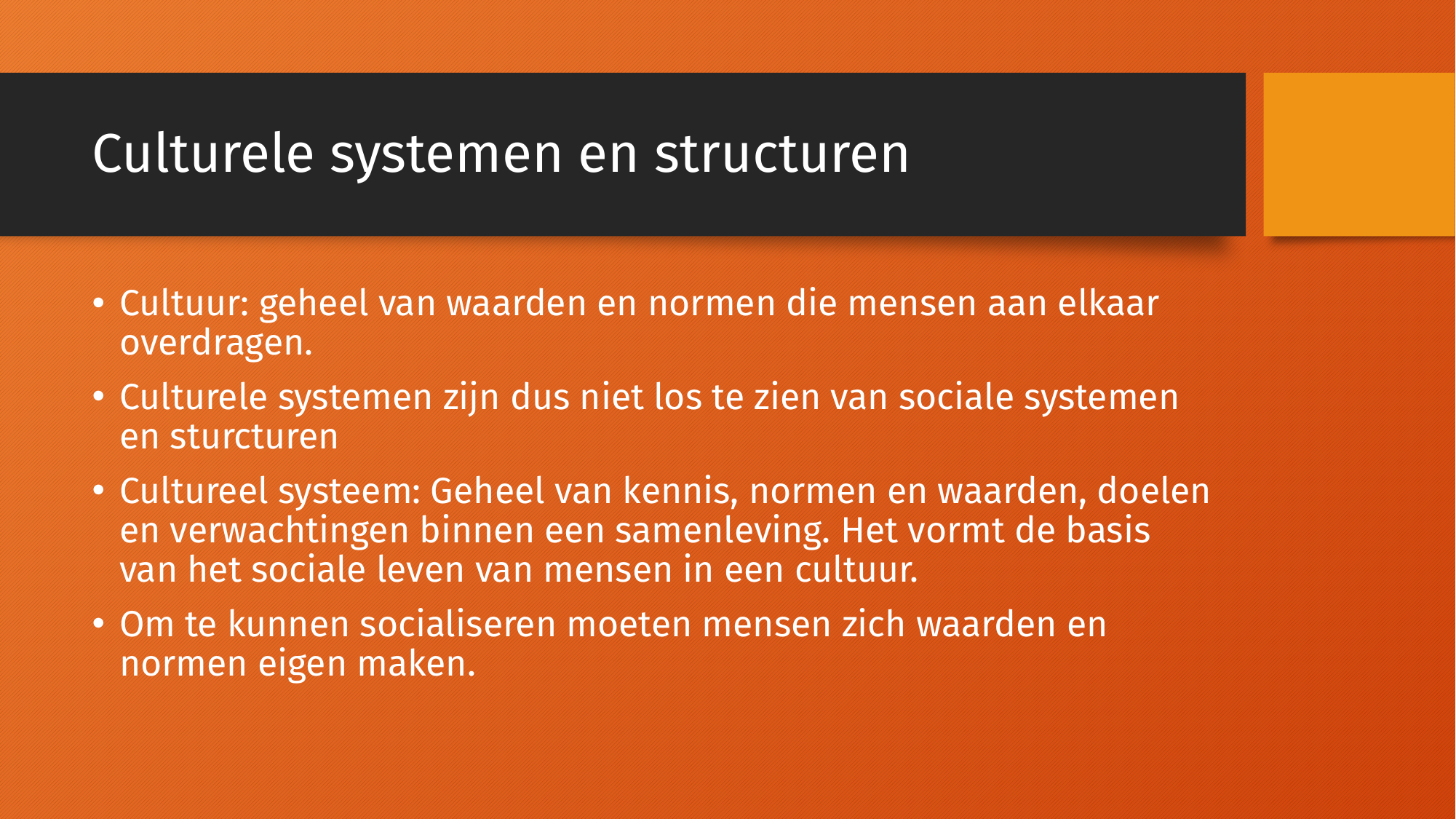

# Culturele systemen en structuren
Cultuur: geheel van waarden en normen die mensen aan elkaar overdragen.
Culturele systemen zijn dus niet los te zien van sociale systemen en sturcturen
Cultureel systeem: Geheel van kennis, normen en waarden, doelen en verwachtingen binnen een samenleving. Het vormt de basis van het sociale leven van mensen in een cultuur.
Om te kunnen socialiseren moeten mensen zich waarden en normen eigen maken.